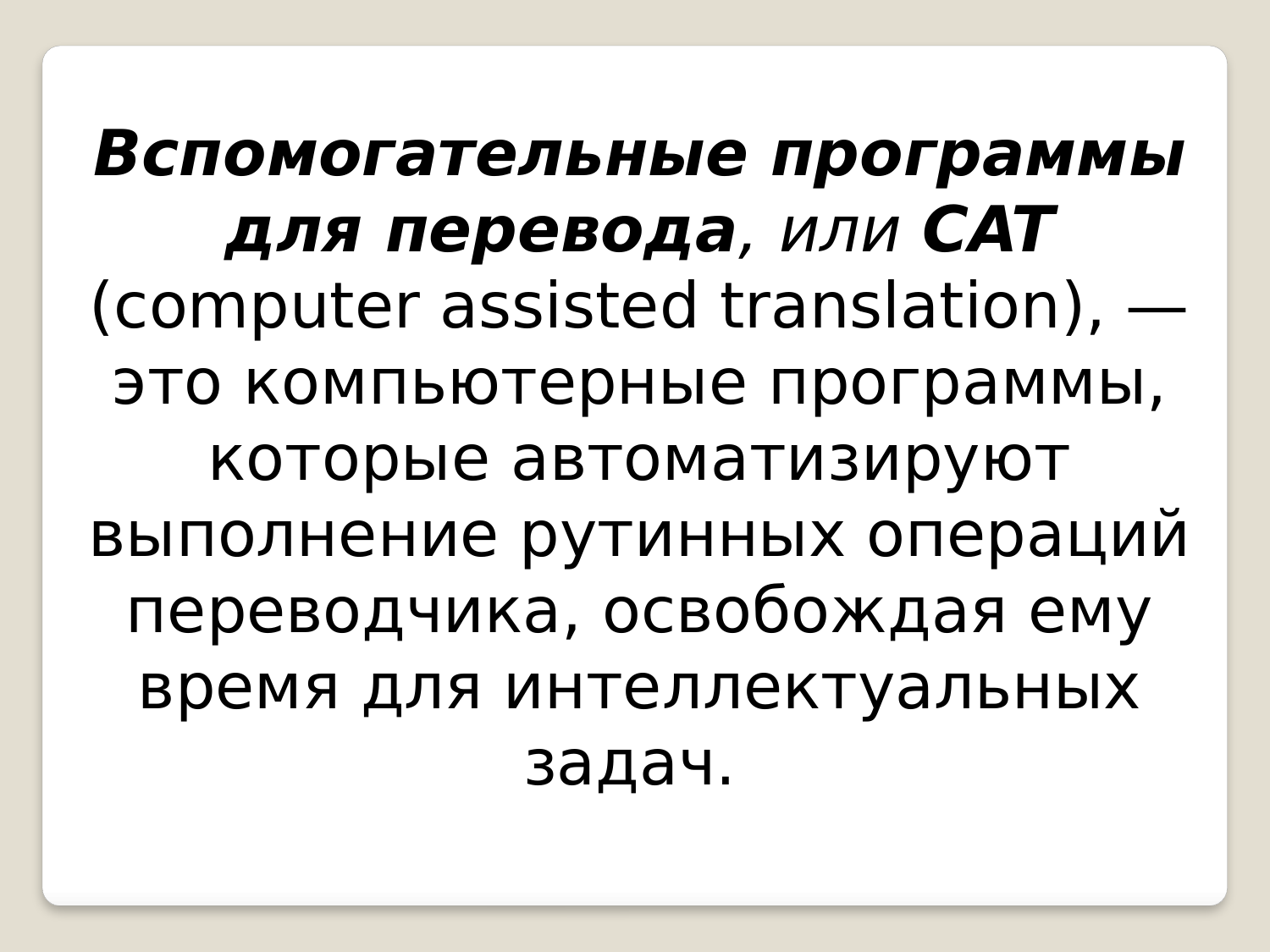

Вспомогательные программы для перевода, или CAT (computer assisted translation), — это компьютерные программы, которые автоматизируют выполнение рутинных операций переводчика, освобождая ему время для интеллектуальных задач.